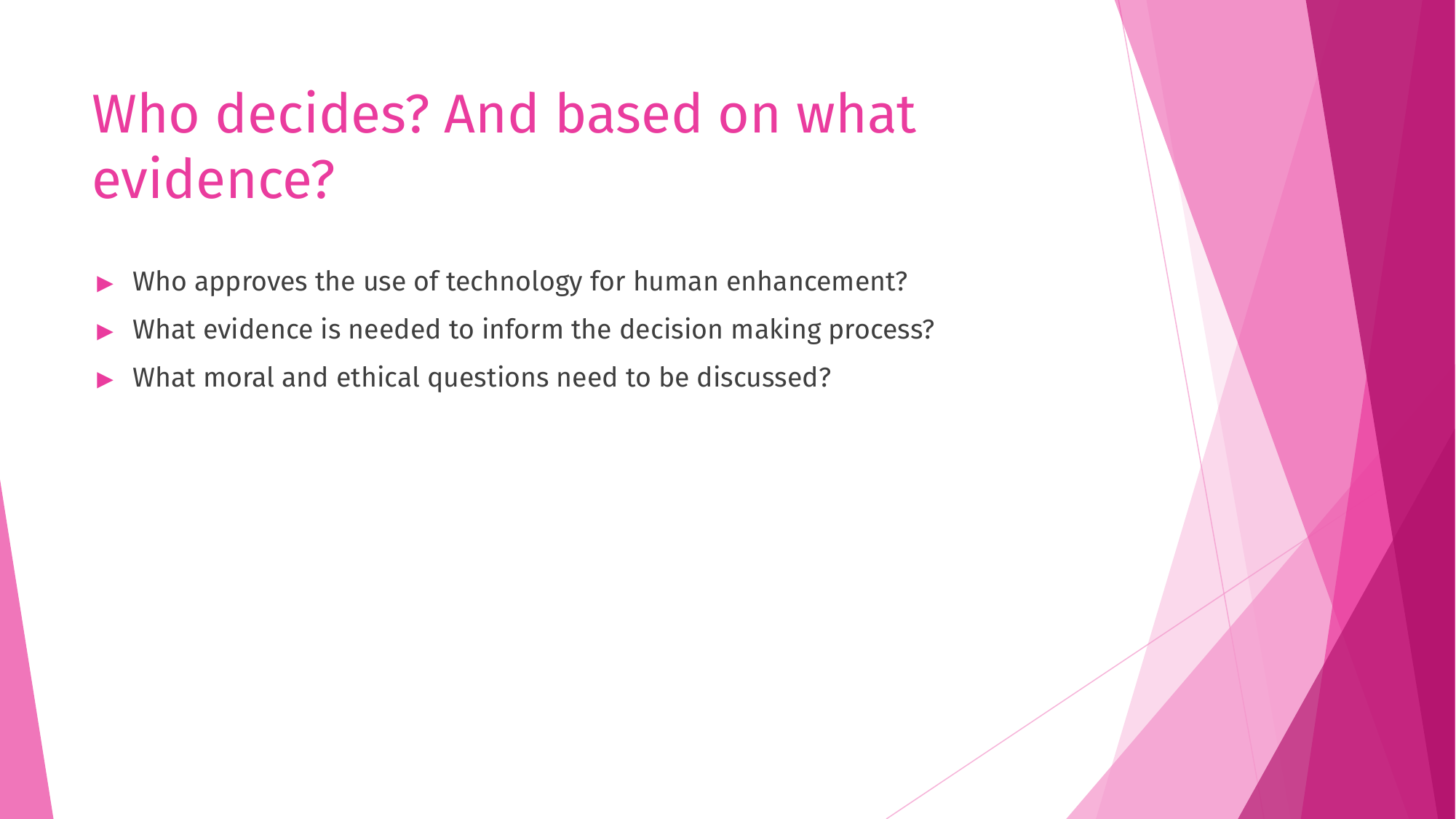

# Who decides? And based on what evidence?
Who approves the use of technology for human enhancement?
What evidence is needed to inform the decision making process?
What moral and ethical questions need to be discussed?